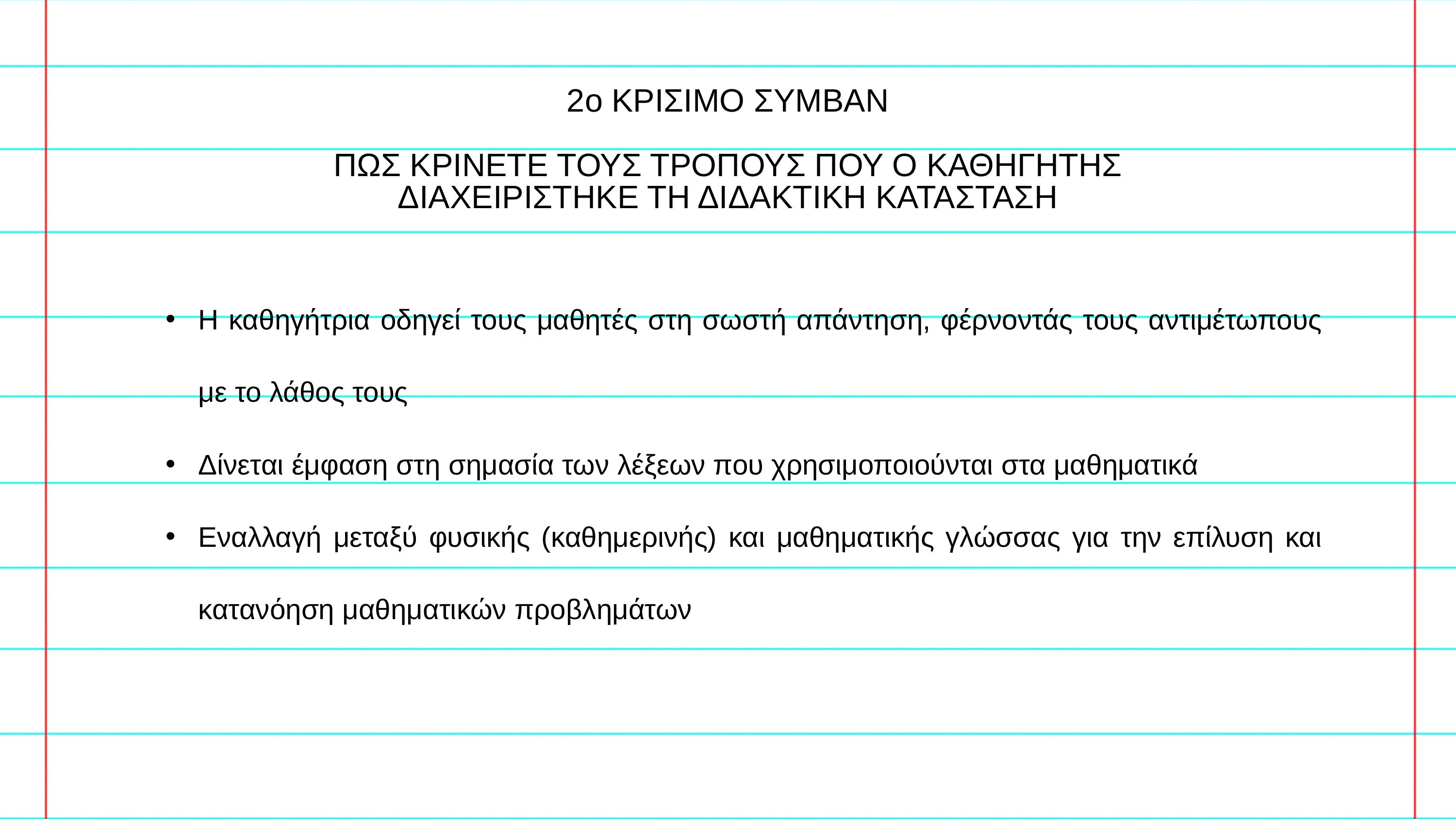

2ο ΚΡΙΣΙΜΟ ΣΥΜΒΑΝ

ΠΩΣ ΚΡΙΝΕΤΕ ΤΟΥΣ ΤΡΟΠΟΥΣ ΠΟΥ Ο ΚΑΘΗΓΗΤΗΣ ΔΙΑΧΕΙΡΙΣΤΗΚΕ ΤΗ ΔΙΔΑΚΤΙΚΗ ΚΑΤΑΣΤΑΣΗ
Η καθηγήτρια οδηγεί τους μαθητές στη σωστή απάντηση, φέρνοντάς τους αντιμέτωπους με το λάθος τους
Δίνεται έμφαση στη σημασία των λέξεων που χρησιμοποιούνται στα μαθηματικά
Εναλλαγή μεταξύ φυσικής (καθημερινής) και μαθηματικής γλώσσας για την επίλυση και κατανόηση μαθηματικών προβλημάτων